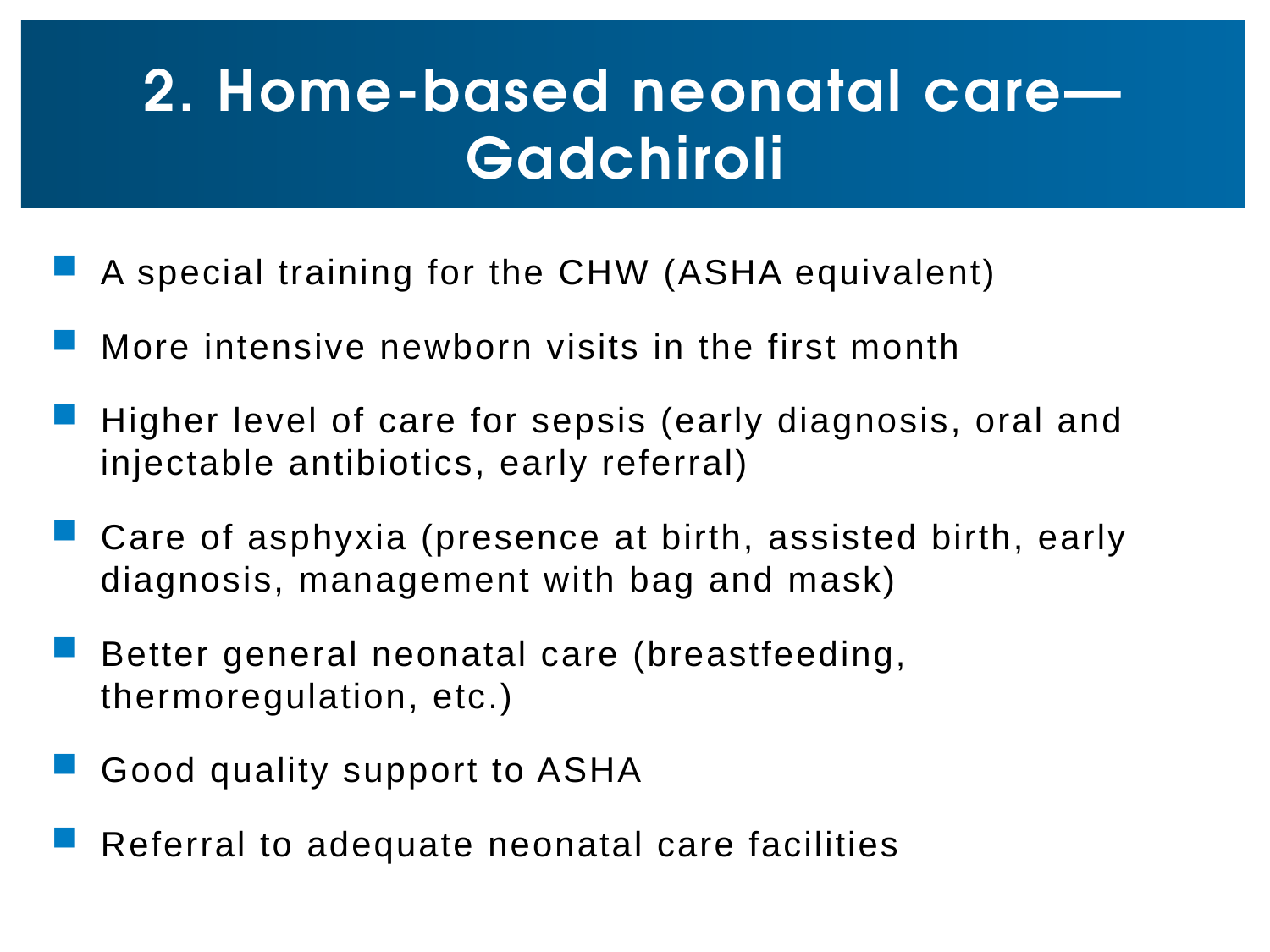

# 2. Home-based neonatal care—Gadchiroli
A special training for the CHW (ASHA equivalent)
More intensive newborn visits in the first month
Higher level of care for sepsis (early diagnosis, oral and injectable antibiotics, early referral)
Care of asphyxia (presence at birth, assisted birth, early diagnosis, management with bag and mask)
Better general neonatal care (breastfeeding, thermoregulation, etc.)
Good quality support to ASHA
Referral to adequate neonatal care facilities